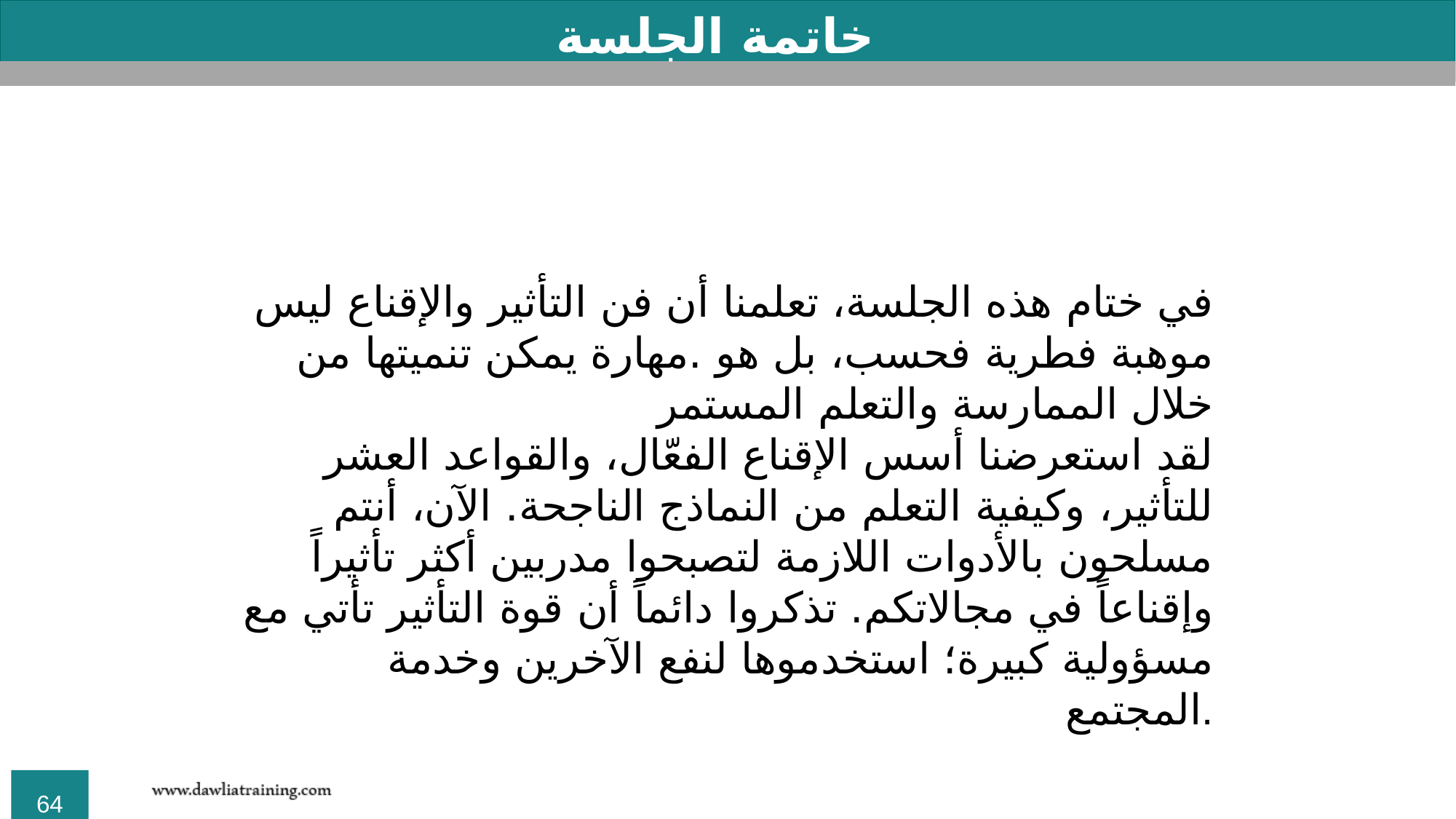

خاتمة الجلسة
في ختام هذه الجلسة، تعلمنا أن فن التأثير والإقناع ليس موهبة فطرية فحسب، بل هو .مهارة يمكن تنميتها من خلال الممارسة والتعلم المستمر
لقد استعرضنا أسس الإقناع الفعّال، والقواعد العشر للتأثير، وكيفية التعلم من النماذج الناجحة. الآن، أنتم مسلحون بالأدوات اللازمة لتصبحوا مدربين أكثر تأثيراً وإقناعاً في مجالاتكم. تذكروا دائماً أن قوة التأثير تأتي مع مسؤولية كبيرة؛ استخدموها لنفع الآخرين وخدمة المجتمع.